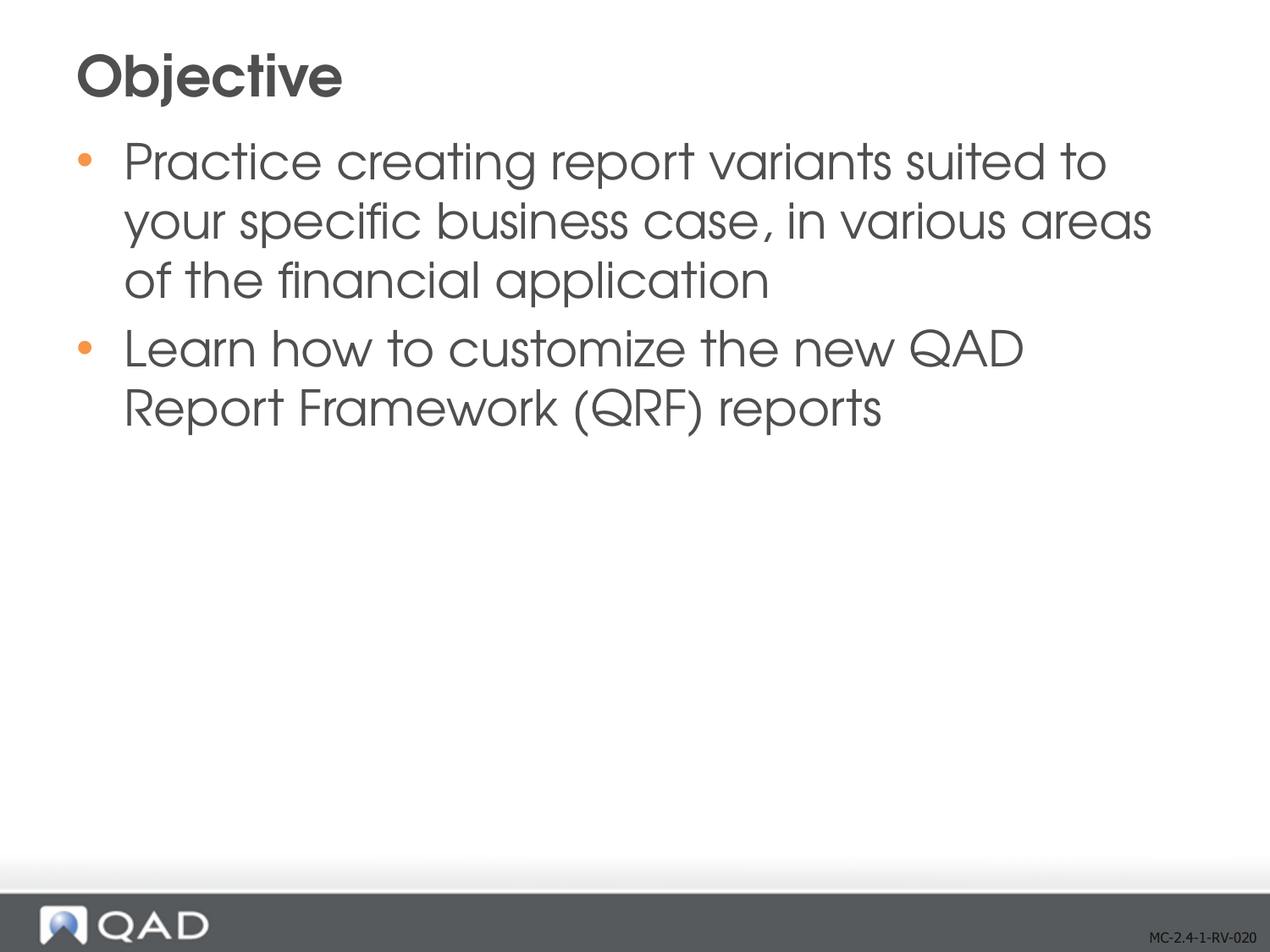

# Objective
Practice creating report variants suited to your specific business case, in various areas of the financial application
Learn how to customize the new QAD Report Framework (QRF) reports
MC-2.4-1-RV-020